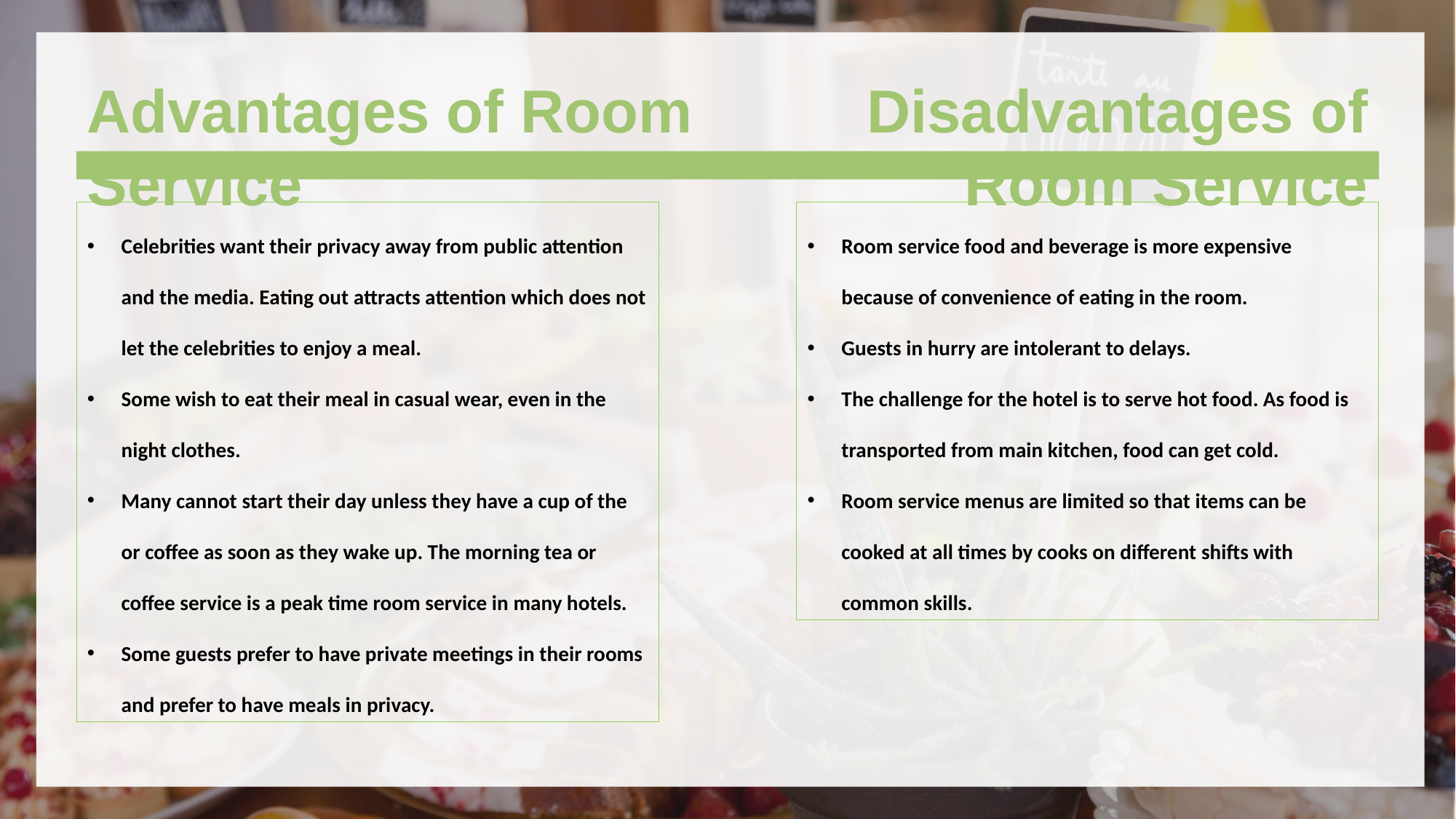

Advantages of Room Service
Disadvantages of Room Service

Celebrities want their privacy away from public attention and the media. Eating out attracts attention which does not let the celebrities to enjoy a meal.
Some wish to eat their meal in casual wear, even in the night clothes.
Many cannot start their day unless they have a cup of the or coffee as soon as they wake up. The morning tea or coffee service is a peak time room service in many hotels.
Some guests prefer to have private meetings in their rooms and prefer to have meals in privacy.
Room service food and beverage is more expensive because of convenience of eating in the room.
Guests in hurry are intolerant to delays.
The challenge for the hotel is to serve hot food. As food is transported from main kitchen, food can get cold.
Room service menus are limited so that items can be cooked at all times by cooks on different shifts with common skills.